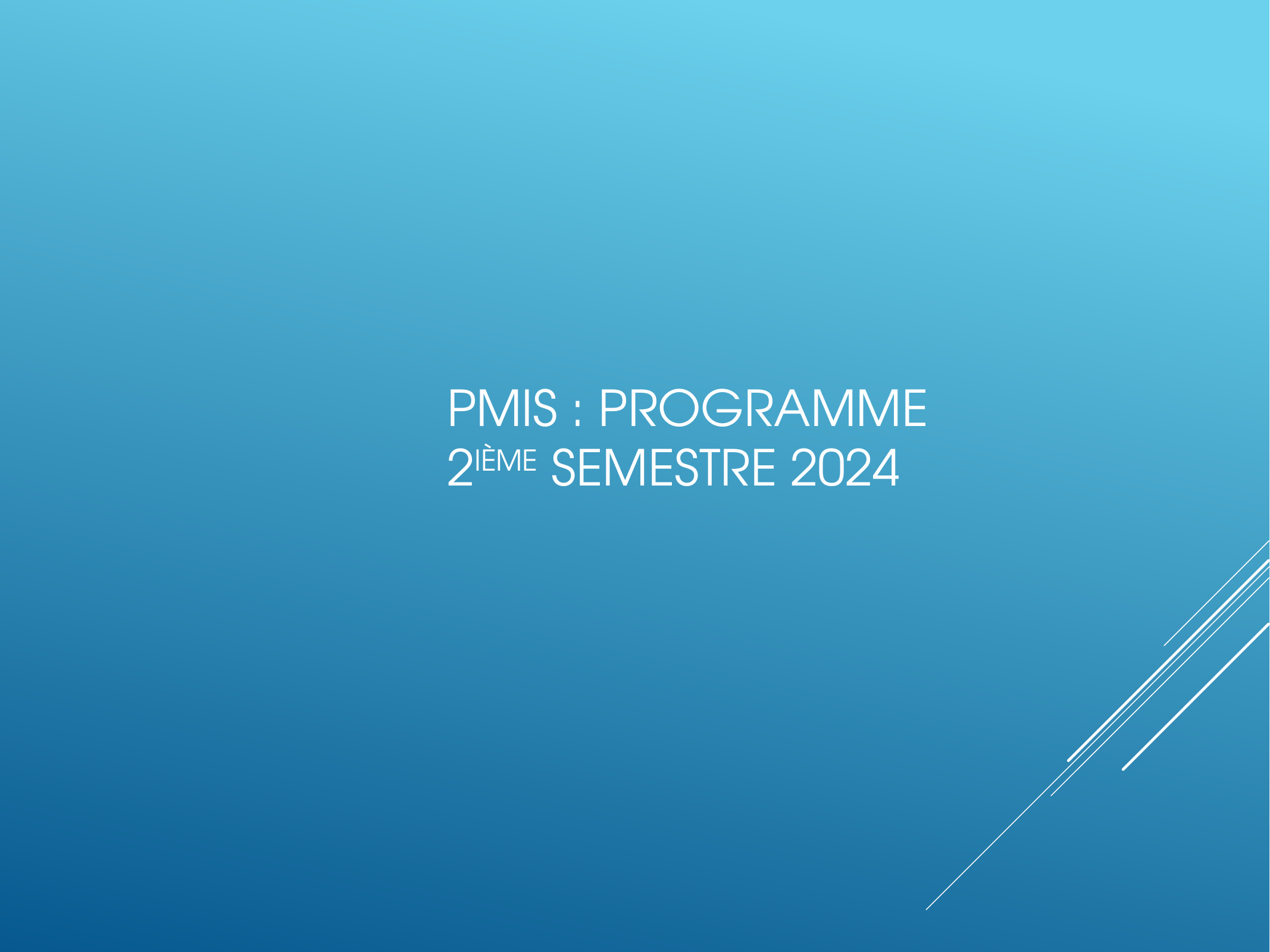

# PMIS : ProgrammE 2ième semestre 2024